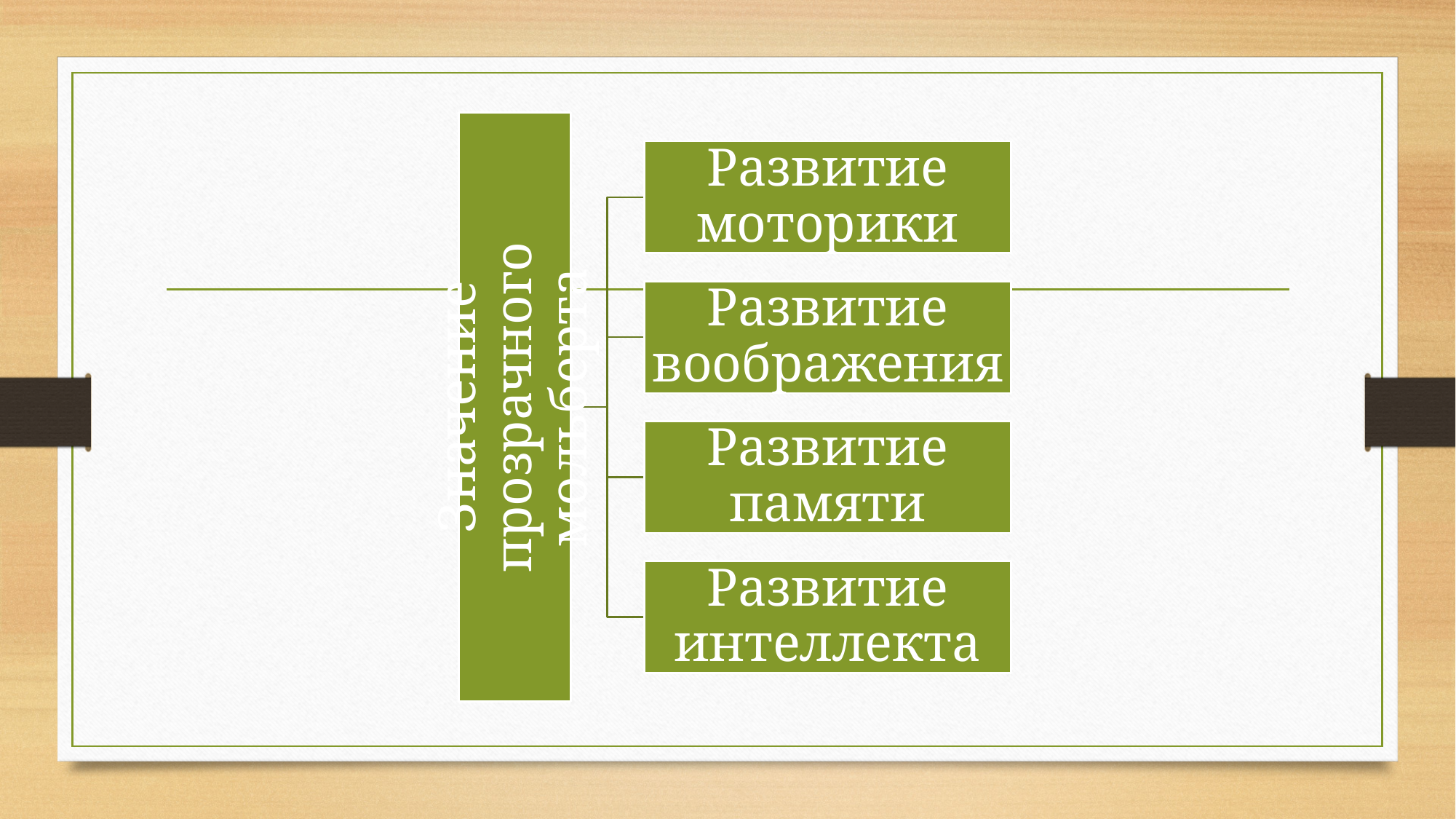

Значение прозрачного мольберта
Развитие моторики
Развитие воображения
Развитие памяти
Развитие интеллекта